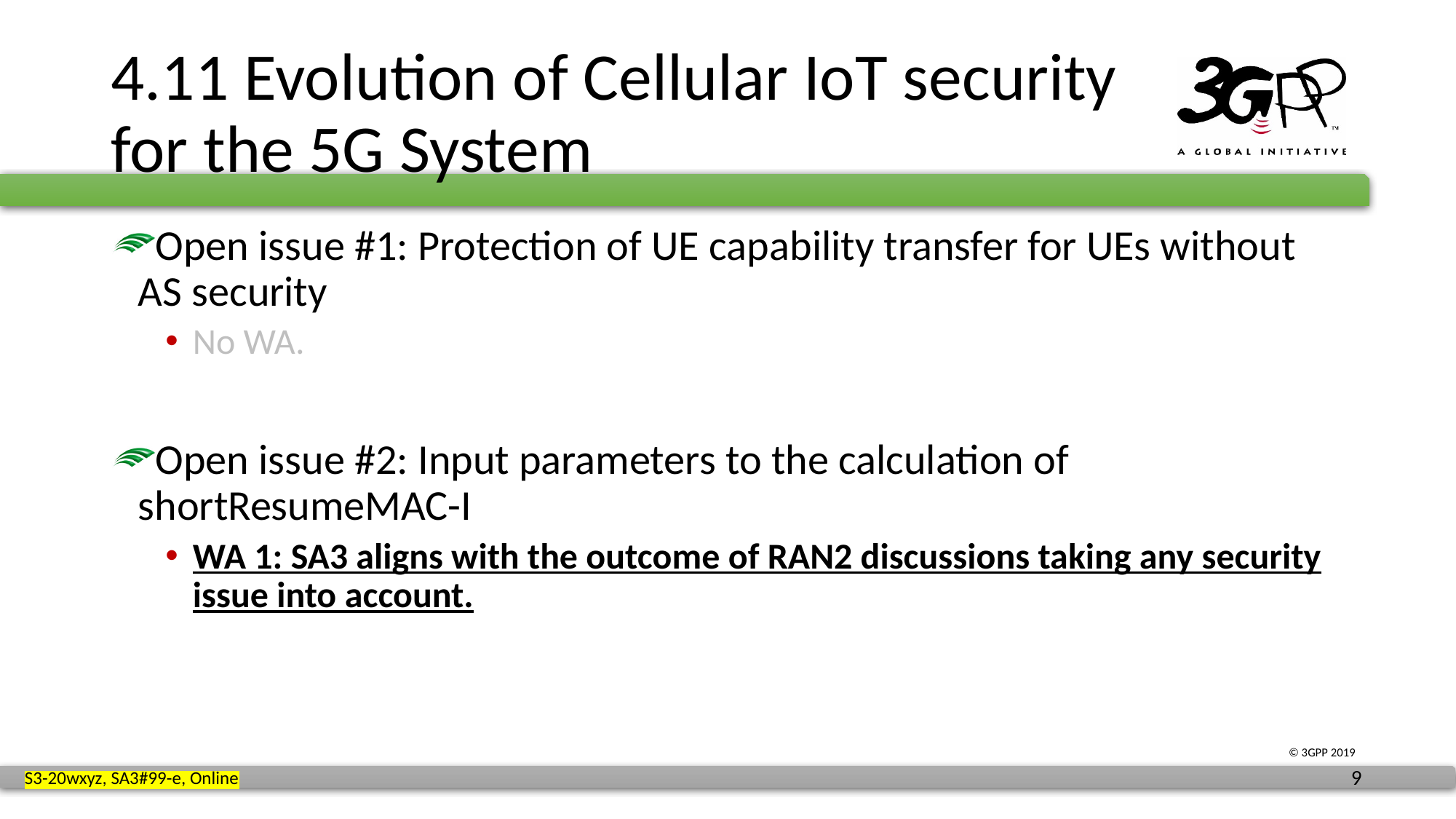

# 4.11 Evolution of Cellular IoT security for the 5G System
Open issue #1: Protection of UE capability transfer for UEs without AS security
No WA.

Open issue #2: Input parameters to the calculation of shortResumeMAC-I
WA 1: SA3 aligns with the outcome of RAN2 discussions taking any security issue into account.